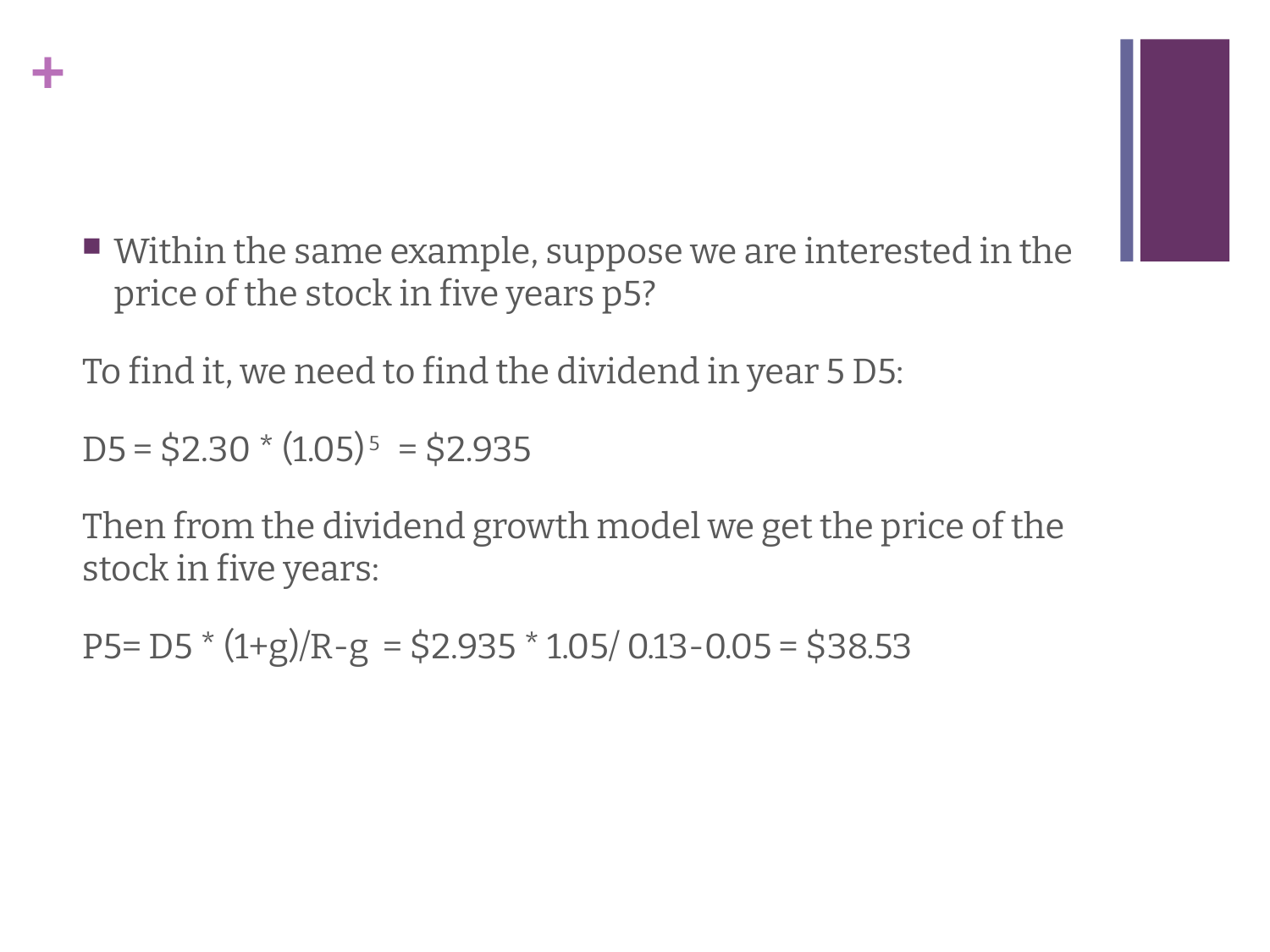

#
Within the same example, suppose we are interested in the price of the stock in five years p5?
To find it, we need to find the dividend in year 5 D5:
D5 = $2.30 * (1.05) 5   = $2.935
Then from the dividend growth model we get the price of the stock in five years:
P5= D5 * (1+g)/R-g  = $2.935 * 1.05/ 0.13-0.05 = $38.53